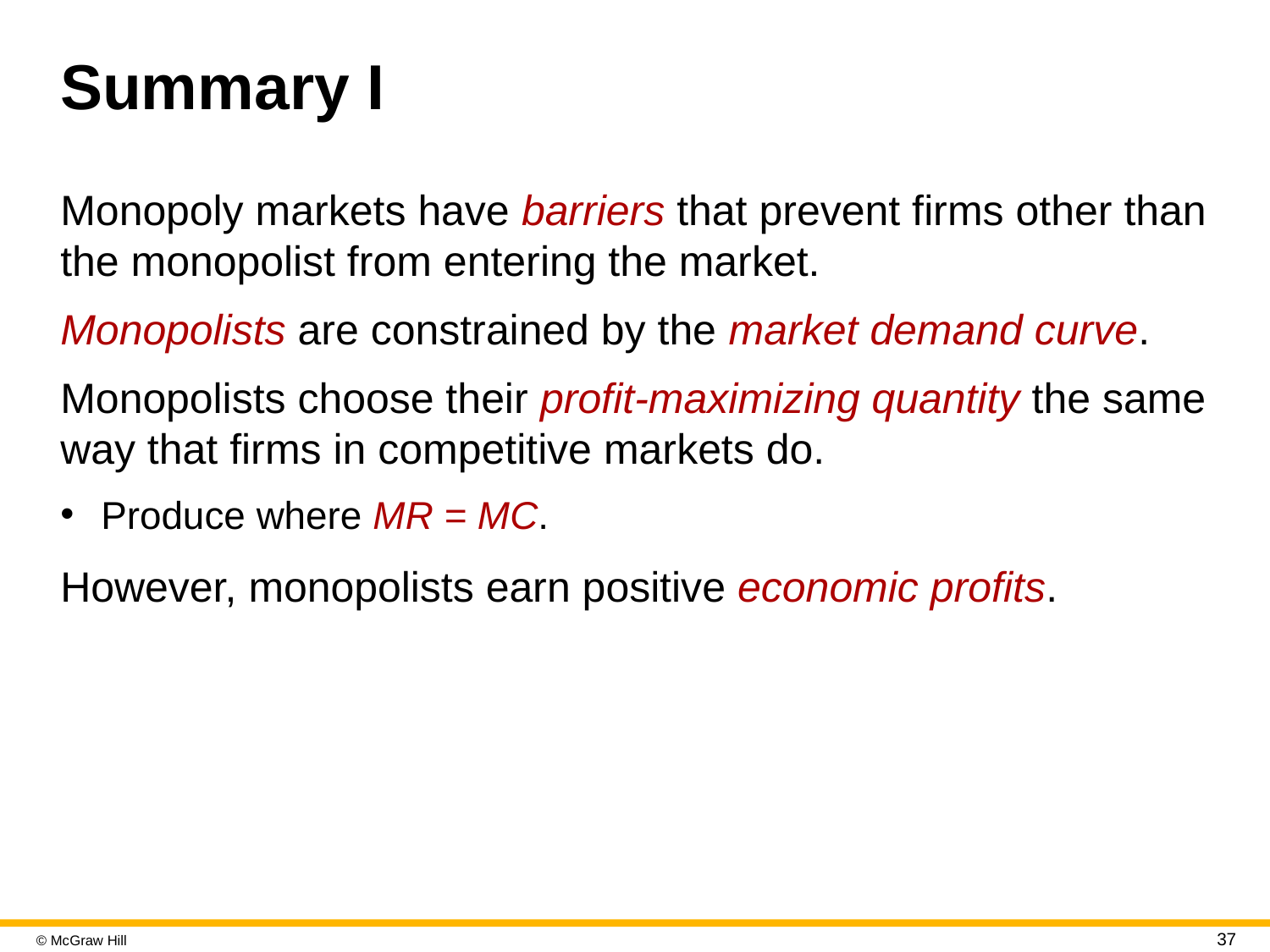

# Summary I
Monopoly markets have barriers that prevent firms other than the monopolist from entering the market.
Monopolists are constrained by the market demand curve.
Monopolists choose their profit-maximizing quantity the same way that firms in competitive markets do.
Produce where M R = M C.
However, monopolists earn positive economic profits.